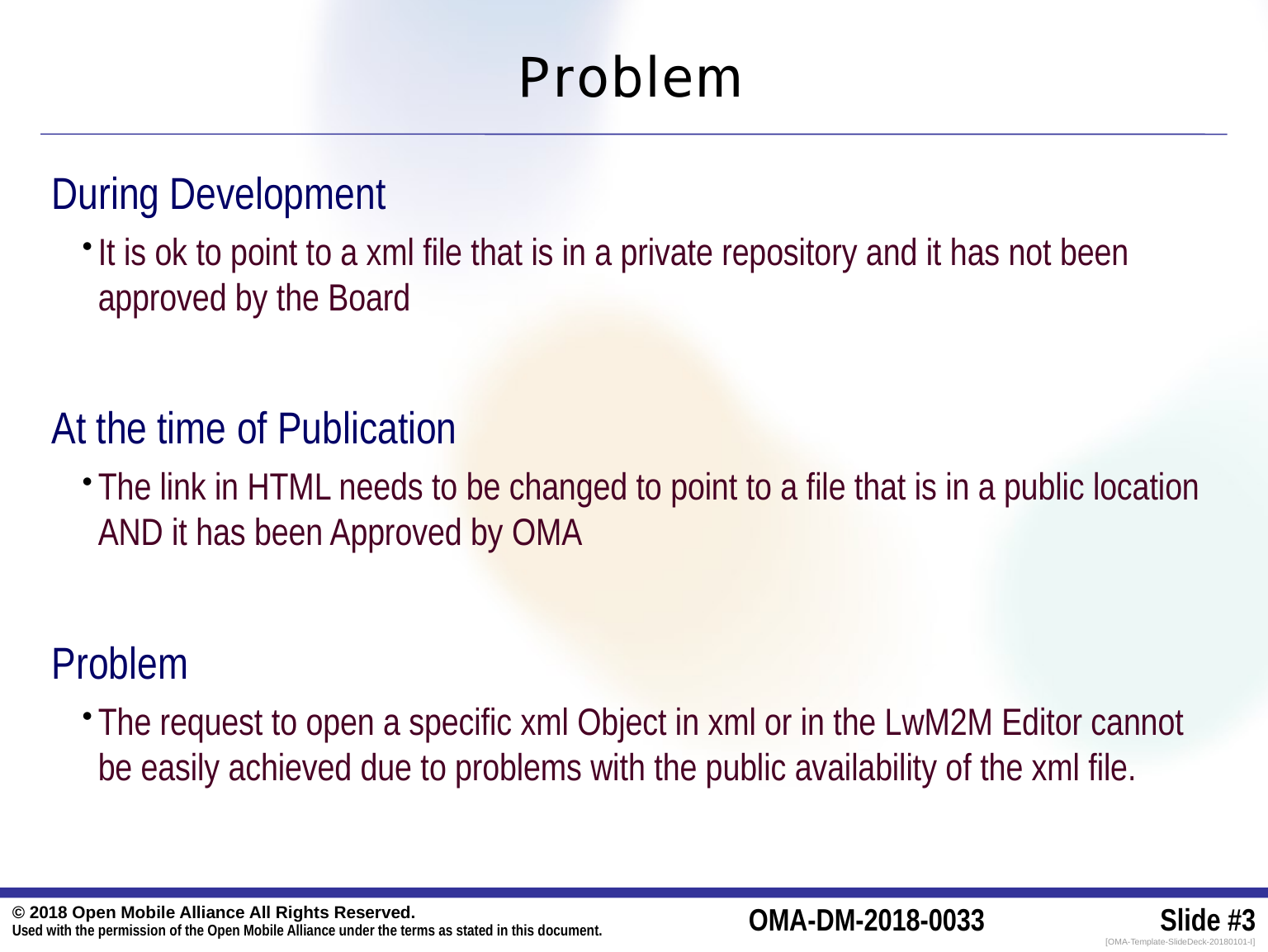

# Problem
During Development
It is ok to point to a xml file that is in a private repository and it has not been approved by the Board

At the time of Publication
The link in HTML needs to be changed to point to a file that is in a public location AND it has been Approved by OMA

Problem
The request to open a specific xml Object in xml or in the LwM2M Editor cannot be easily achieved due to problems with the public availability of the xml file.